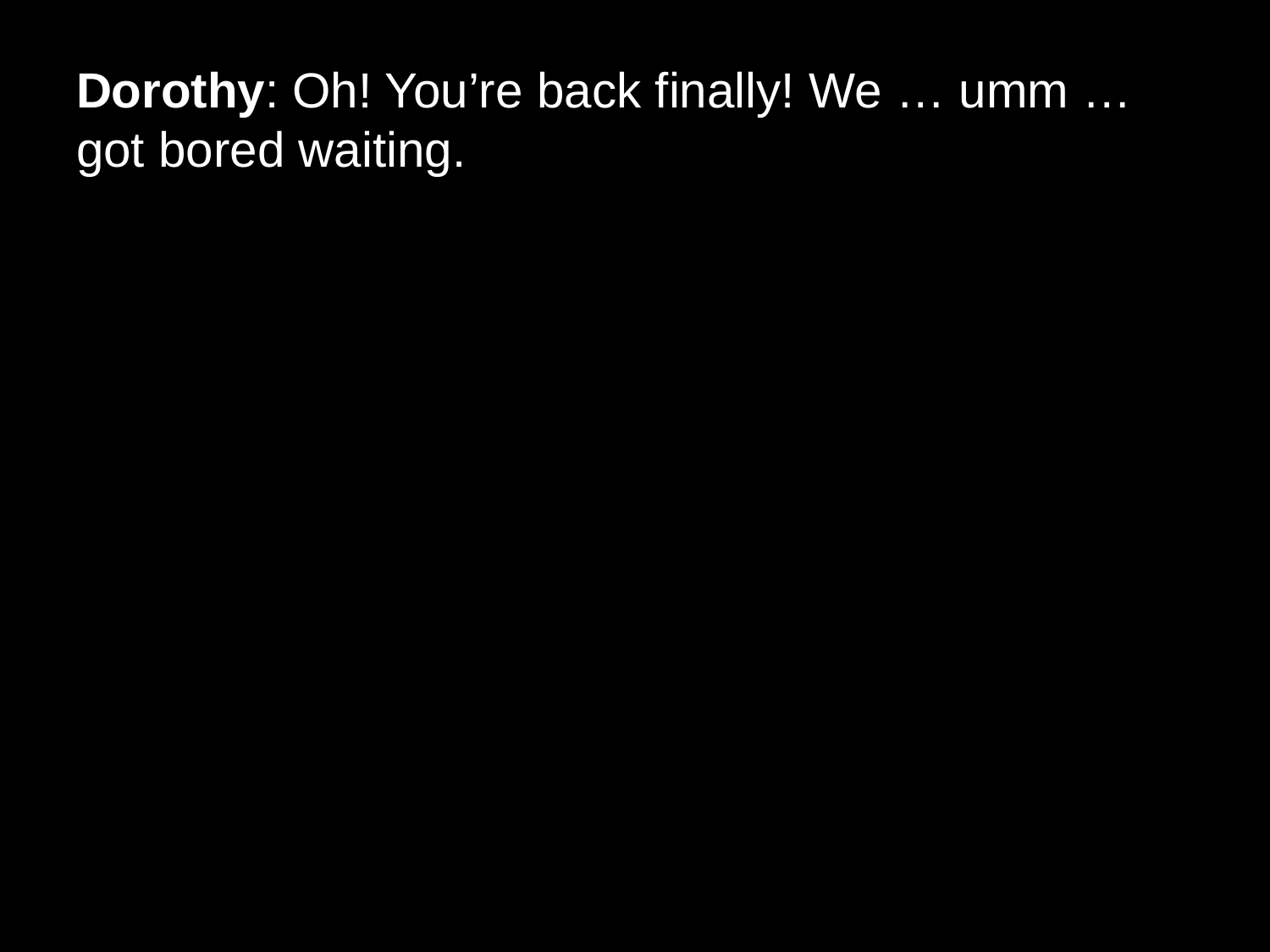

# Dorothy: Oh! You’re back finally! We … umm … got bored waiting.